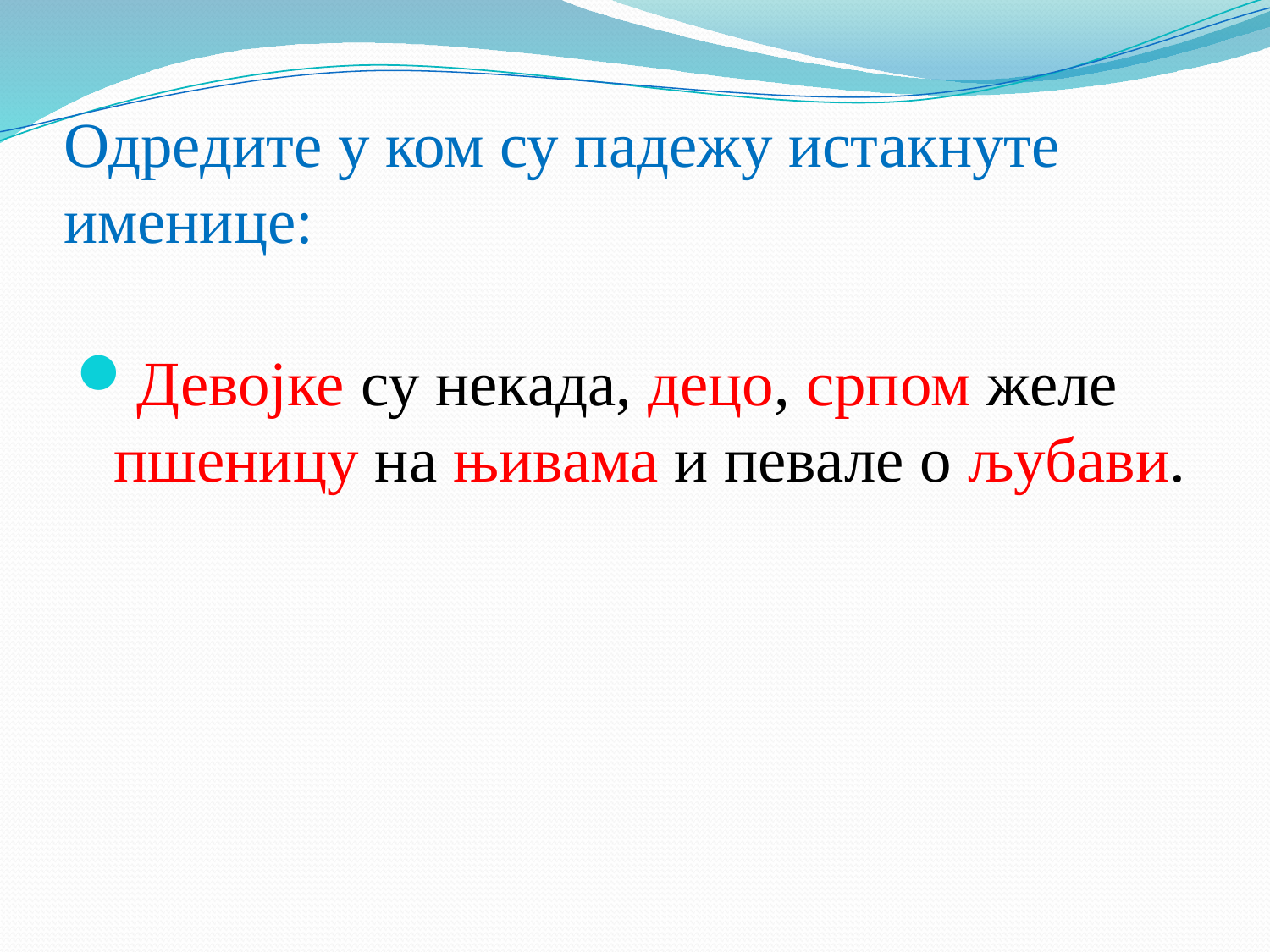

# Одредите у ком су падежу истакнуте именице:

Девојке су некада, децо, српом желе пшеницу на њивама и певале о љубави.